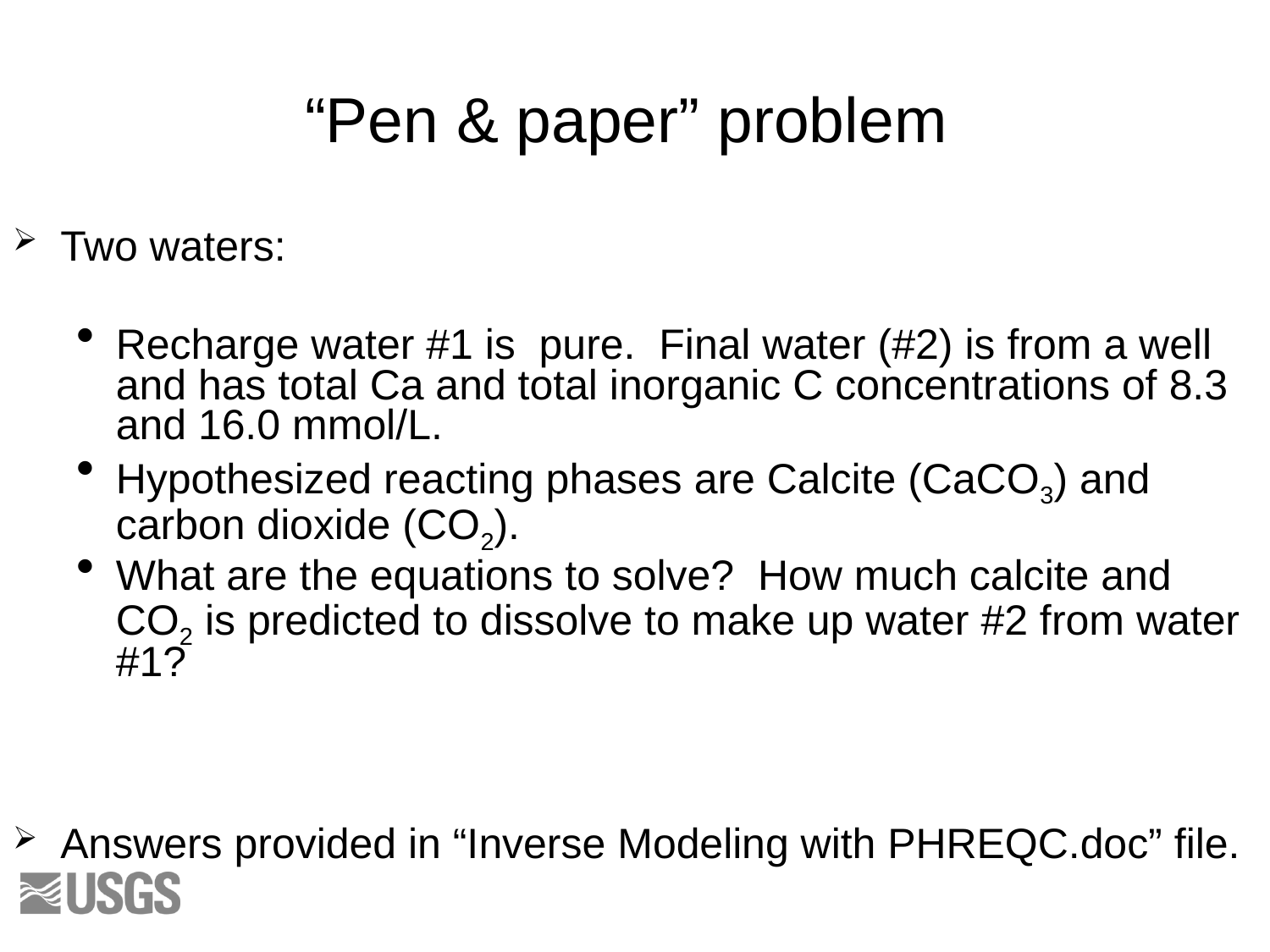

# “Pen & paper” problem
Two waters:

Recharge water #1 is  pure.  Final water (#2) is from a well and has total Ca and total inorganic C concentrations of 8.3 and 16.0 mmol/L.
Hypothesized reacting phases are Calcite (CaCO3) and carbon dioxide (CO2).
What are the equations to solve?  How much calcite and CO2 is predicted to dissolve to make up water #2 from water #1?

Answers provided in “Inverse Modeling with PHREQC.doc” file.